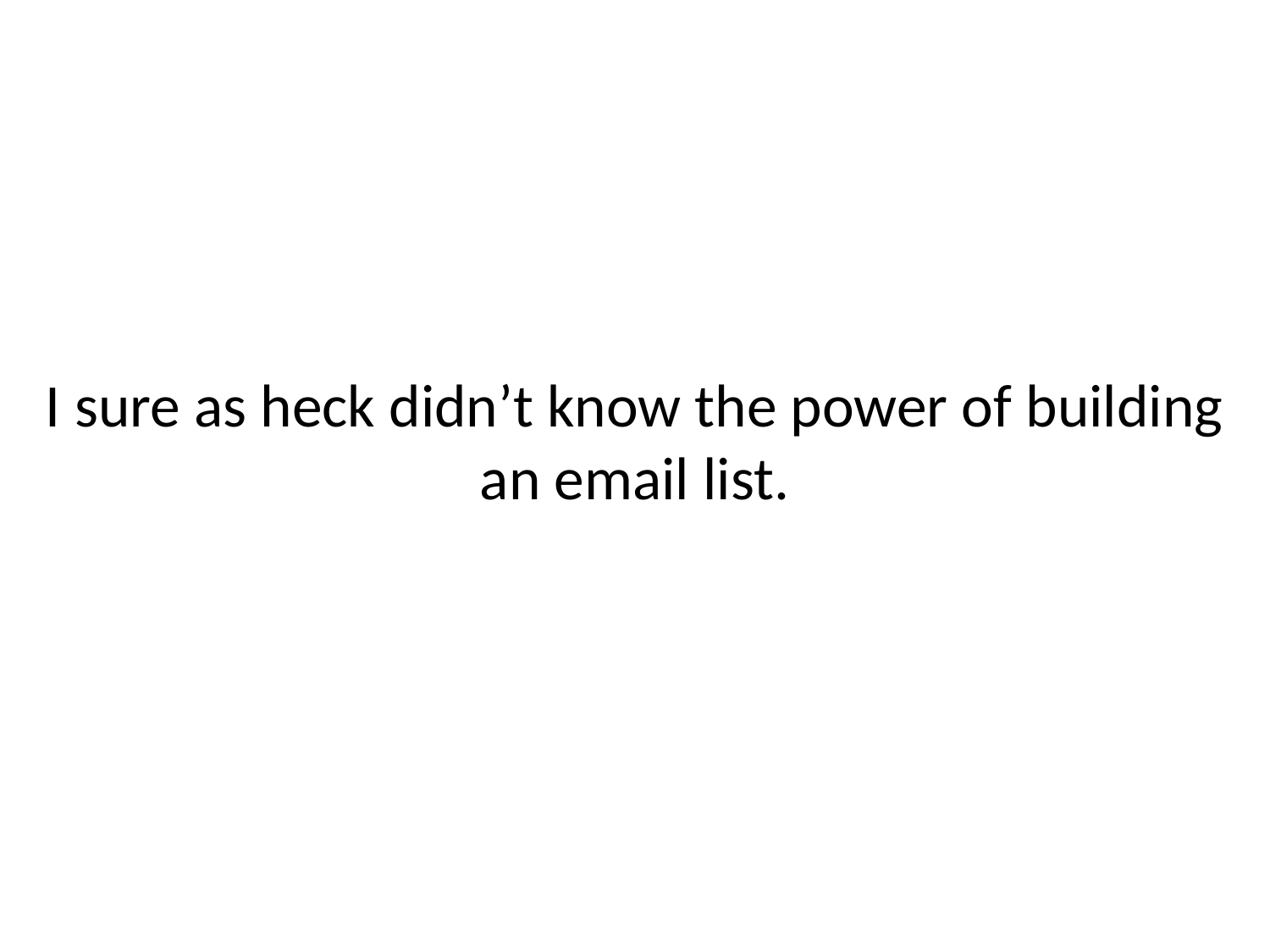

# I sure as heck didn’t know the power of building an email list.